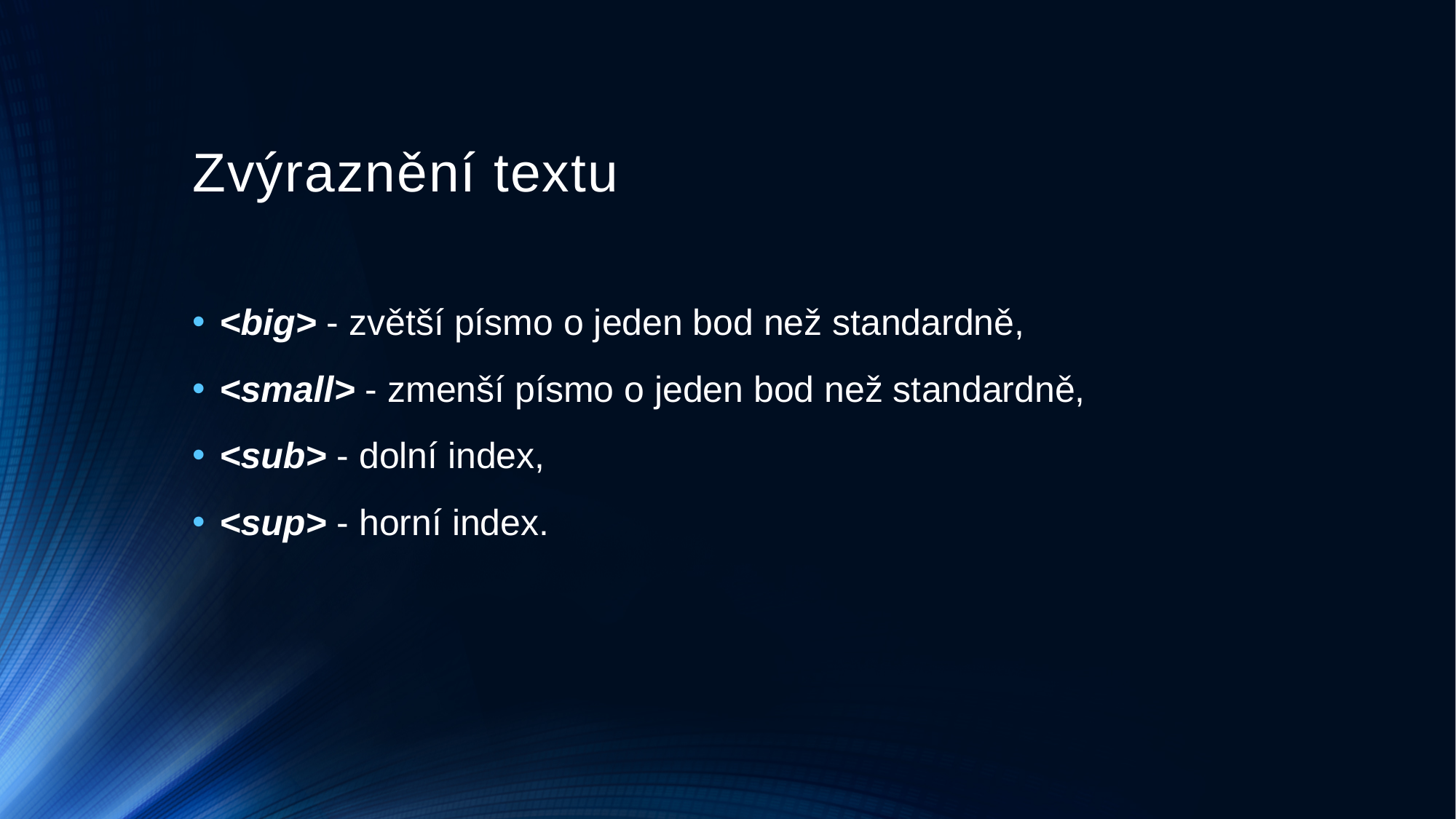

# Zvýraznění textu

<big> - zvětší písmo o jeden bod než standardně,
<small> - zmenší písmo o jeden bod než standardně,
<sub> - dolní index,
<sup> - horní index.